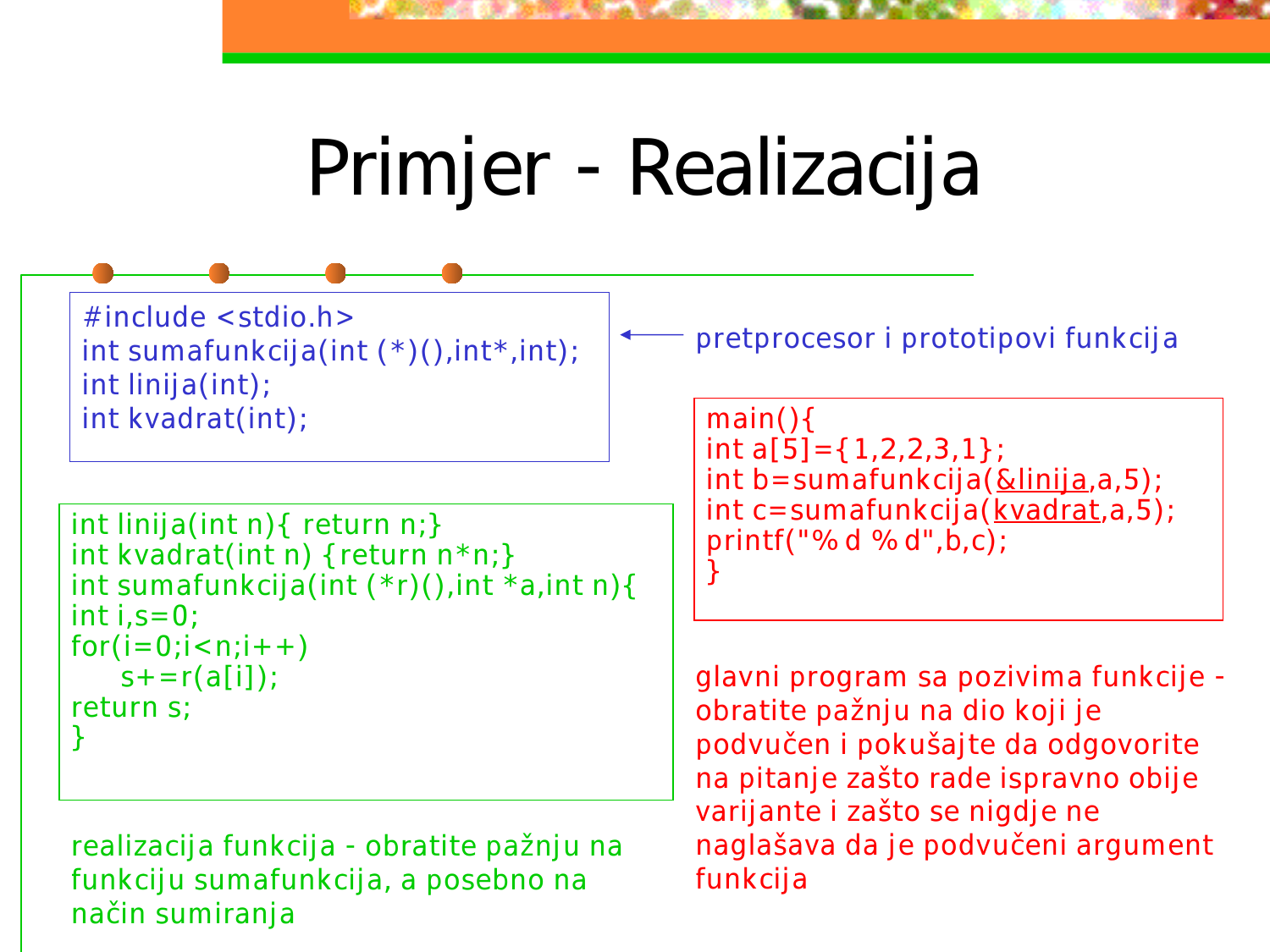

# Primjer - Realizacija
#include <stdio.h>
int sumafunkcija(int (*)(),int*,int);
int linija(int);
int kvadrat(int);
pretprocesor i prototipovi funkcija

main(){
int a[5]={1,2,2,3,1};
int b=sumafunkcija(&linija,a,5);
int c=sumafunkcija(kvadrat,a,5);
printf("%d %d",b,c);
}
int linija(int n){ return n;}
int kvadrat(int n) {return n*n;}
int sumafunkcija(int (*r)(),int *a,int n){
int i,s=0;
for(i=0;i<n;i++)
      s+=r(a[i]);
return s;
}
glavni program sa pozivima funkcije -
obratite pažnju na dio koji je podvučen i pokušajte da odgovorite na pitanje zašto rade ispravno obije varijante i zašto se nigdje ne naglašava da je podvučeni argument funkcija
realizacija funkcija - obratite pažnju na funkciju sumafunkcija, a posebno na način sumiranja